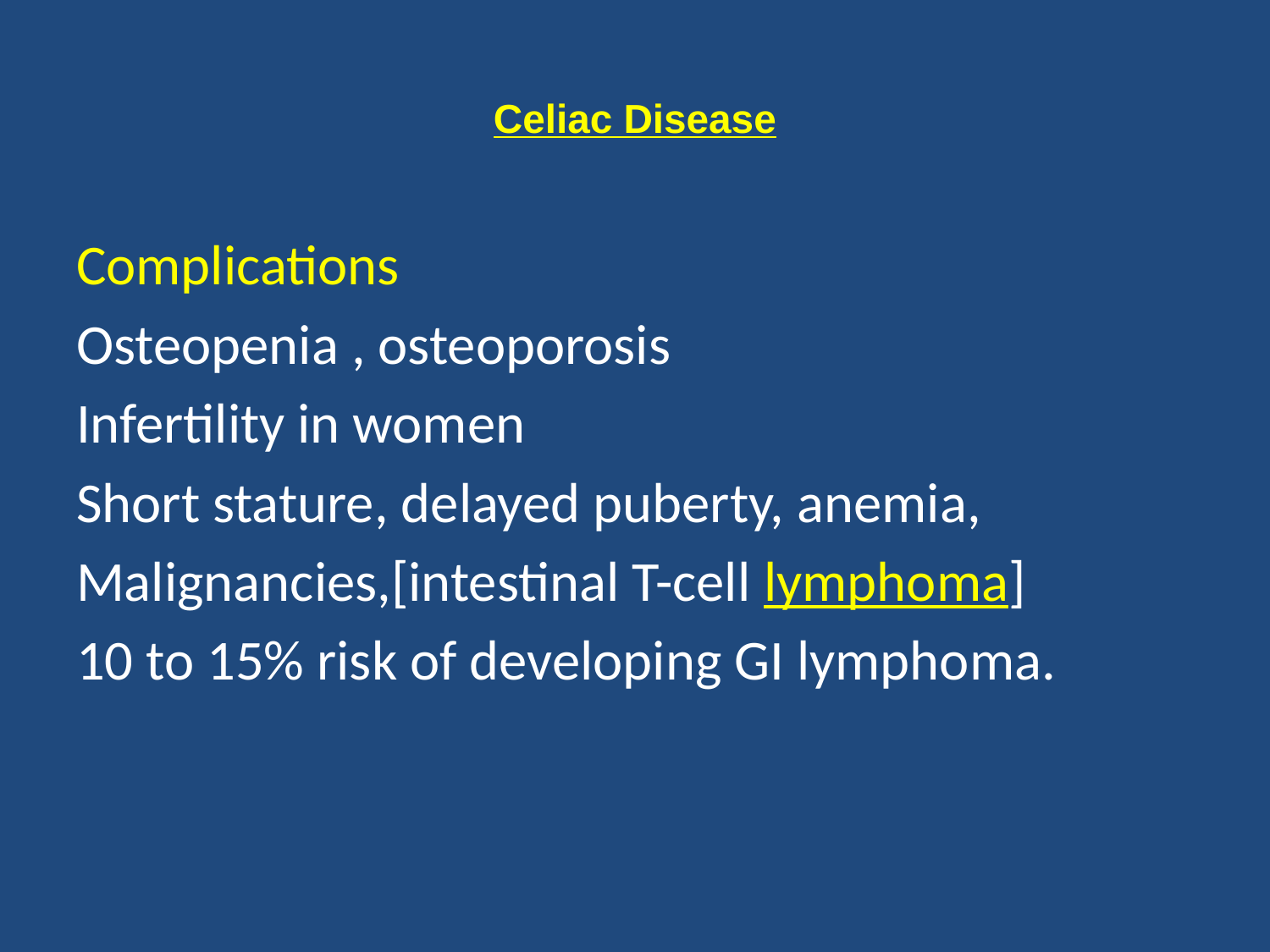

# Celiac Disease
Complications
Osteopenia , osteoporosis
Infertility in women
Short stature, delayed puberty, anemia,
Malignancies,[intestinal T-cell lymphoma]
10 to 15% risk of developing GI lymphoma.